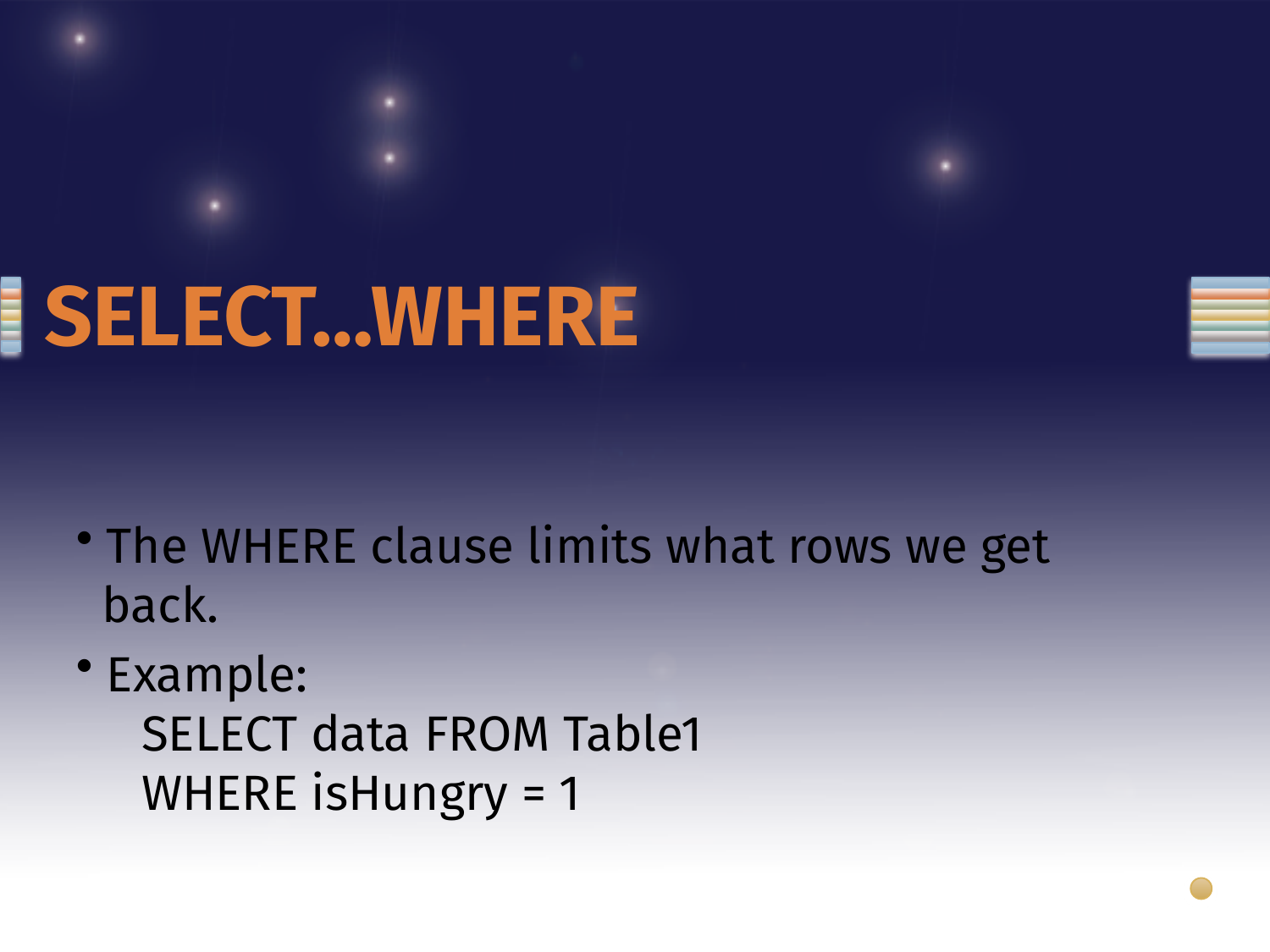

# SELECT…WHERE

 The WHERE clause limits what rows we get
  back.
 Example:
     SELECT data FROM Table1
     WHERE isHungry = 1